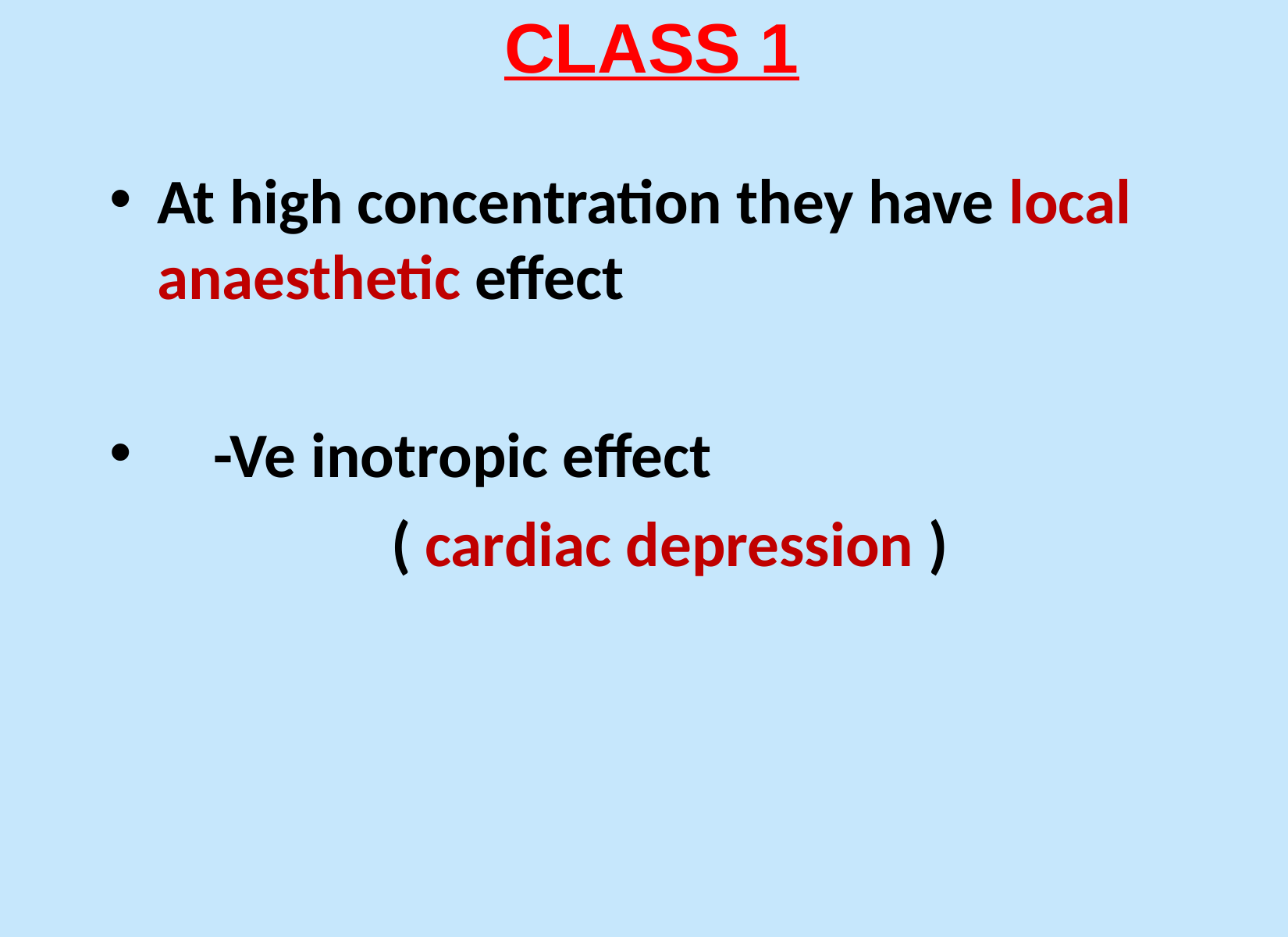

# CLASS 1
At high concentration they have local anaesthetic effect

    -Ve inotropic effect
			( cardiac depression )